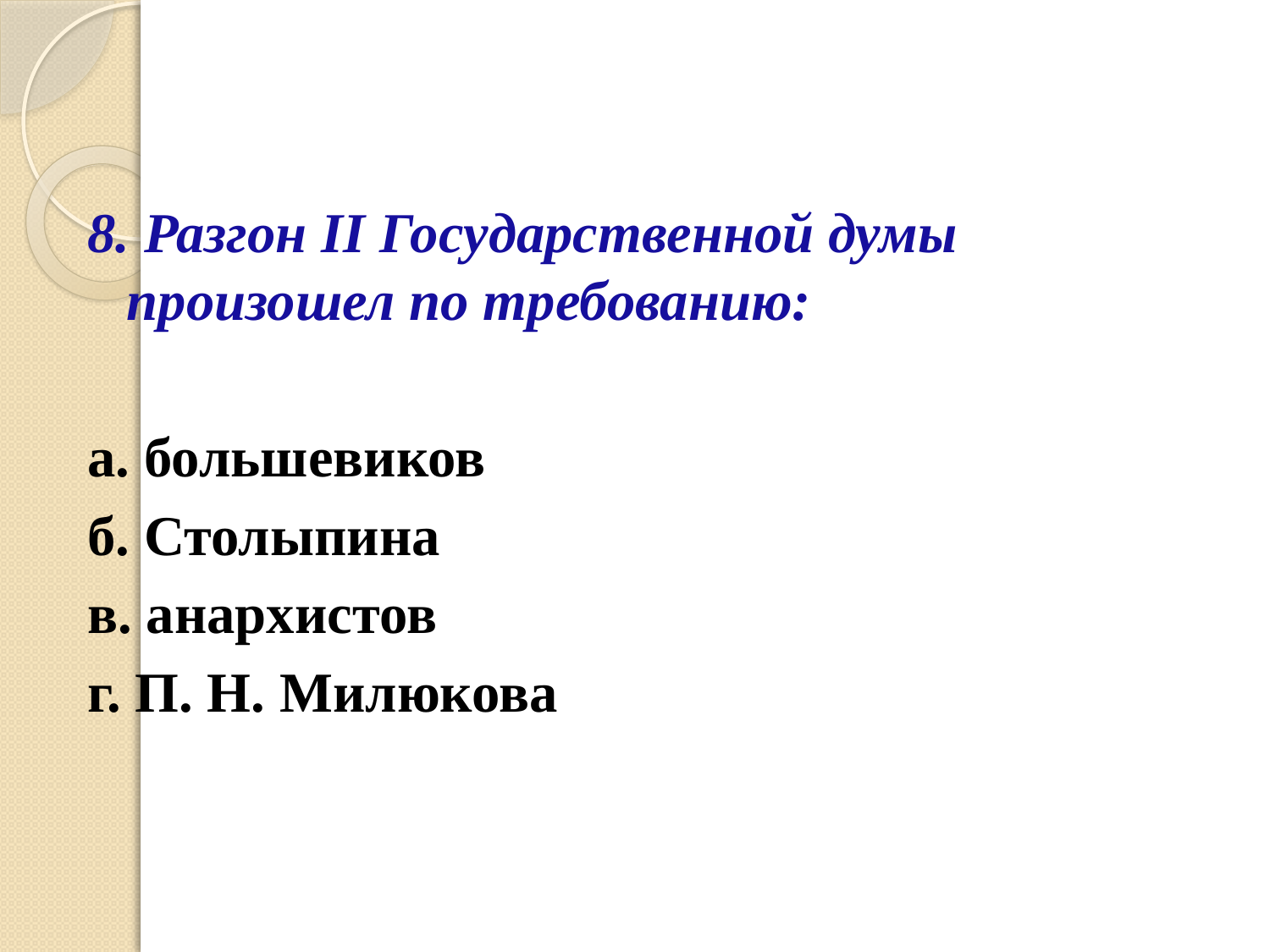

8. Разгон II Государственной думы произошел по требованию:

а. большевиков
б. Столыпина
в. анархистов
г. П. Н. Милюкова